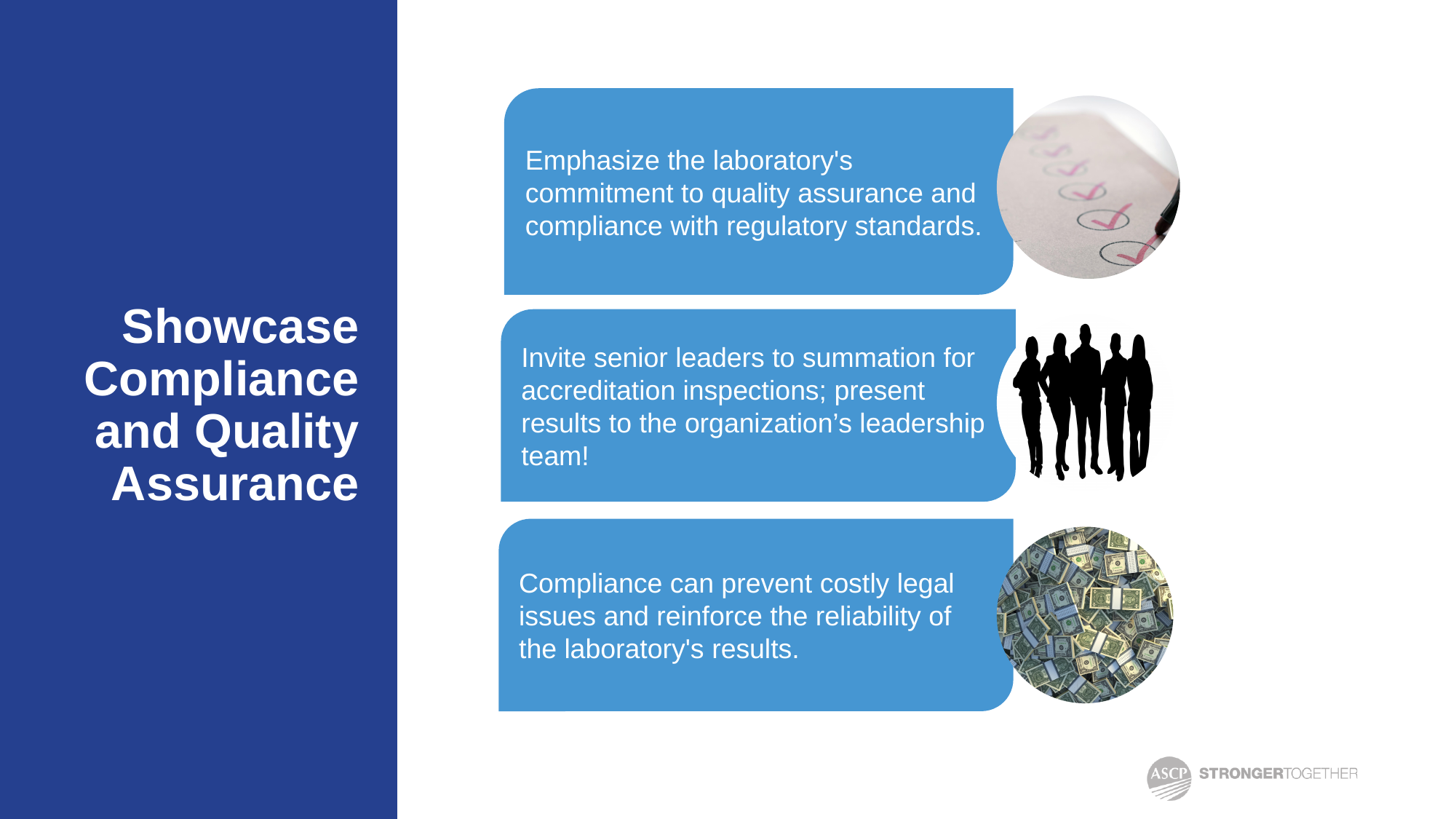

Emphasize the laboratory's commitment to quality assurance and compliance with regulatory standards.

Invite senior leaders to summation for accreditation inspections; present results to the organization’s leadership team!

# Showcase Compliance and Quality Assurance
Compliance can prevent costly legal issues and reinforce the reliability of the laboratory's results.